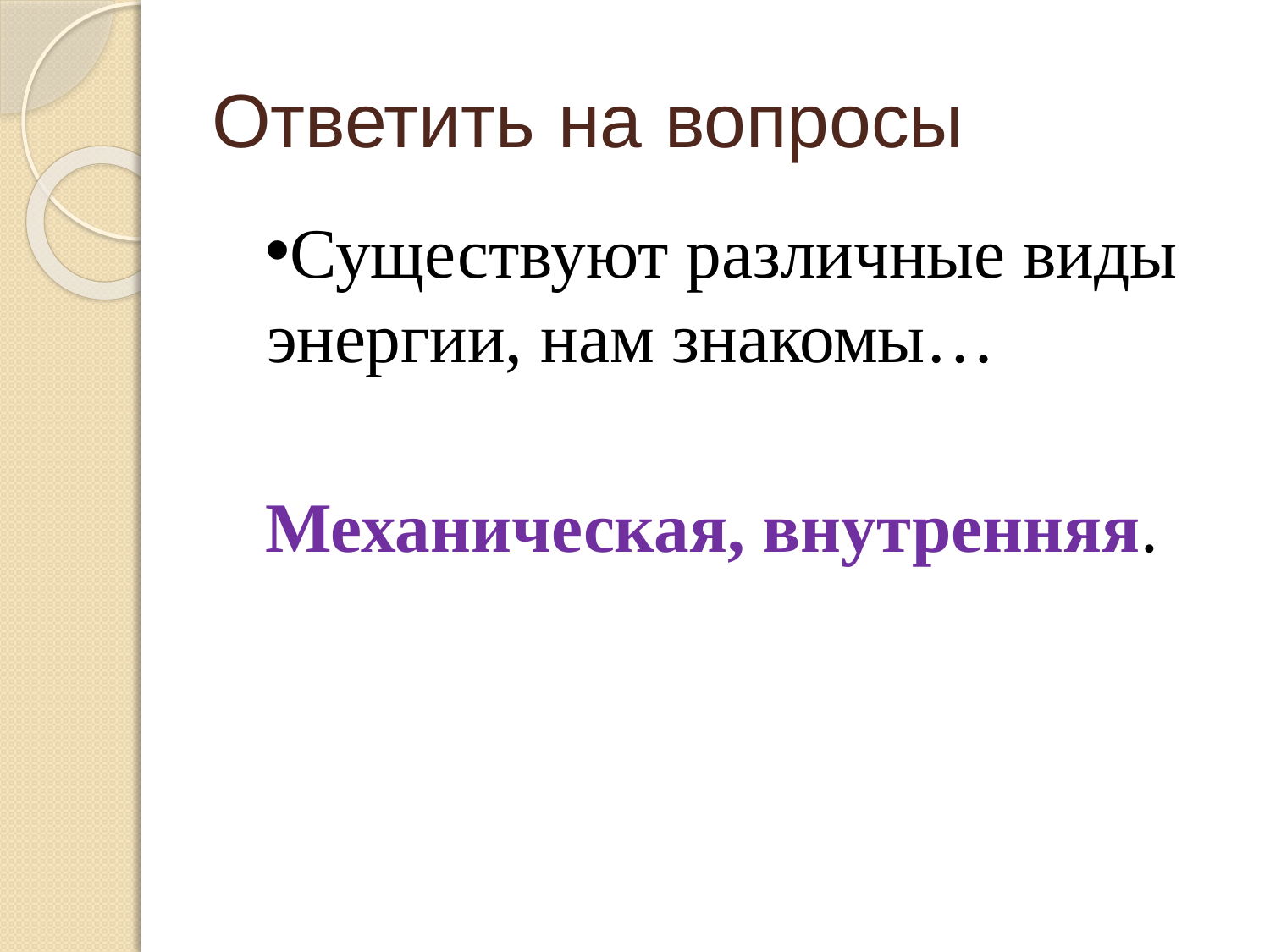

# Ответить на вопросы
Существуют различные виды энергии, нам знакомы…

Механическая, внутренняя.